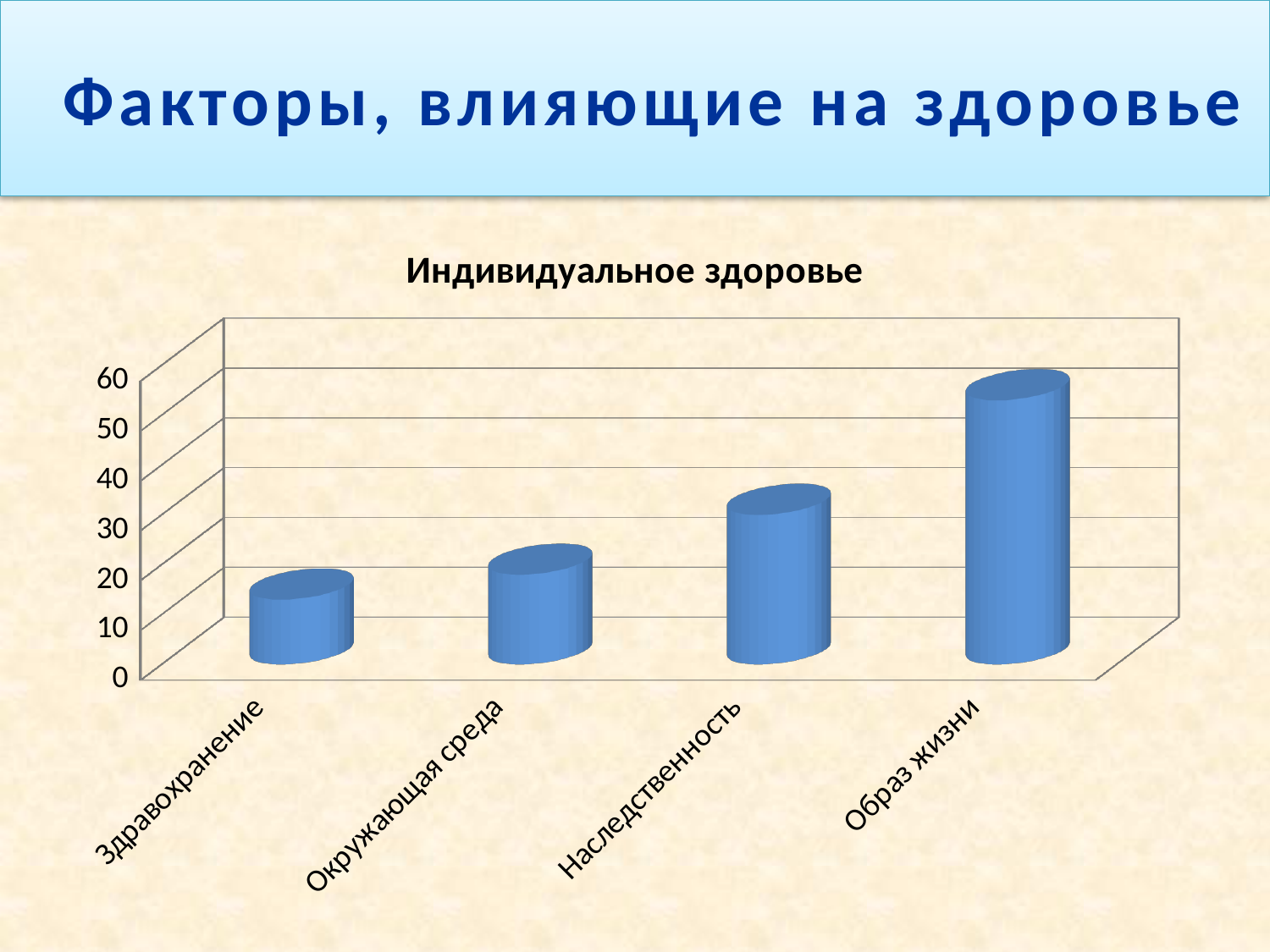

#
Факторы, влияющие на здоровье

[unsupported chart]